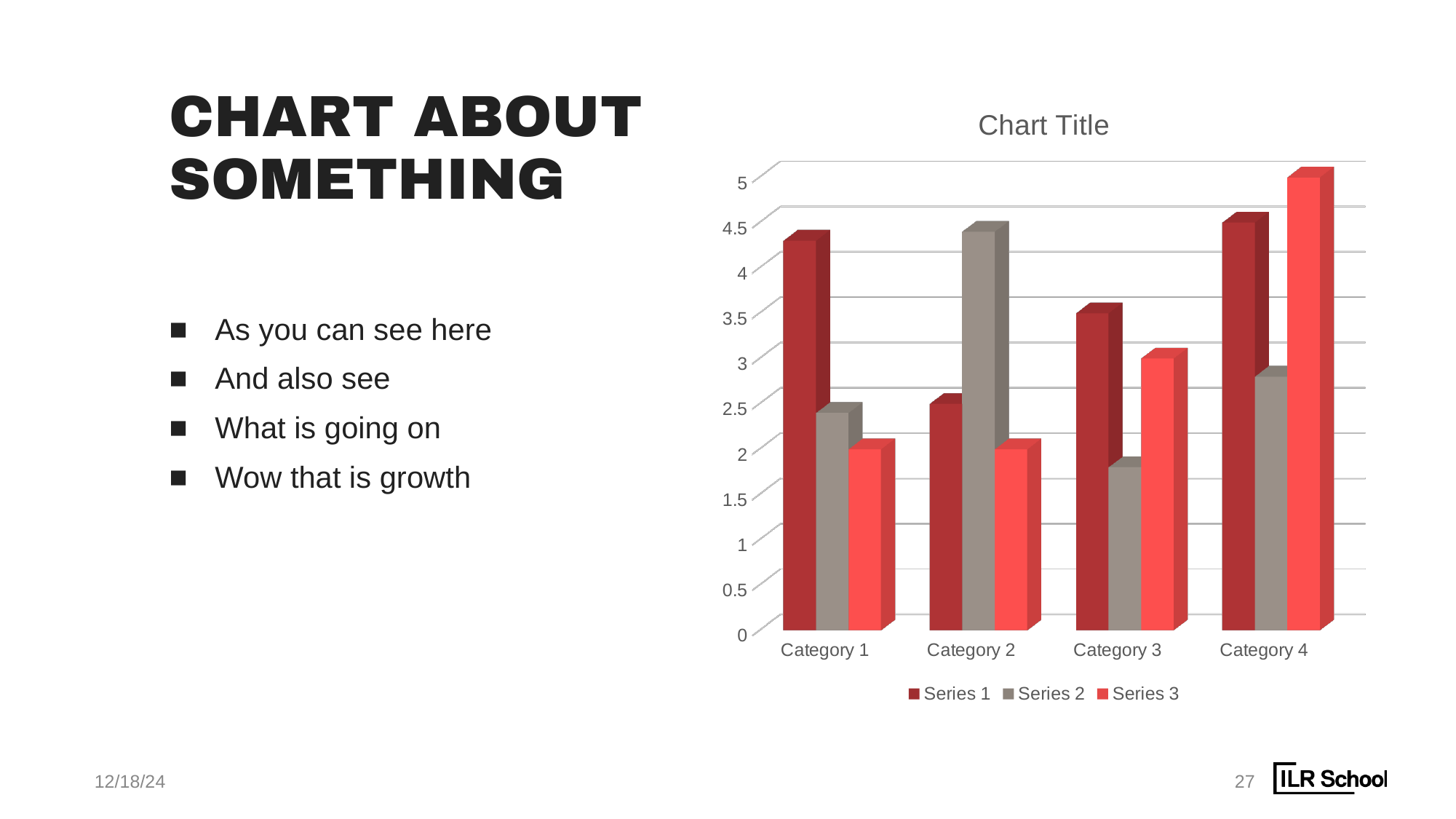

# Chart about something

[unsupported chart]

As you can see here
And also see
What is going on
Wow that is growth
12/18/24
27